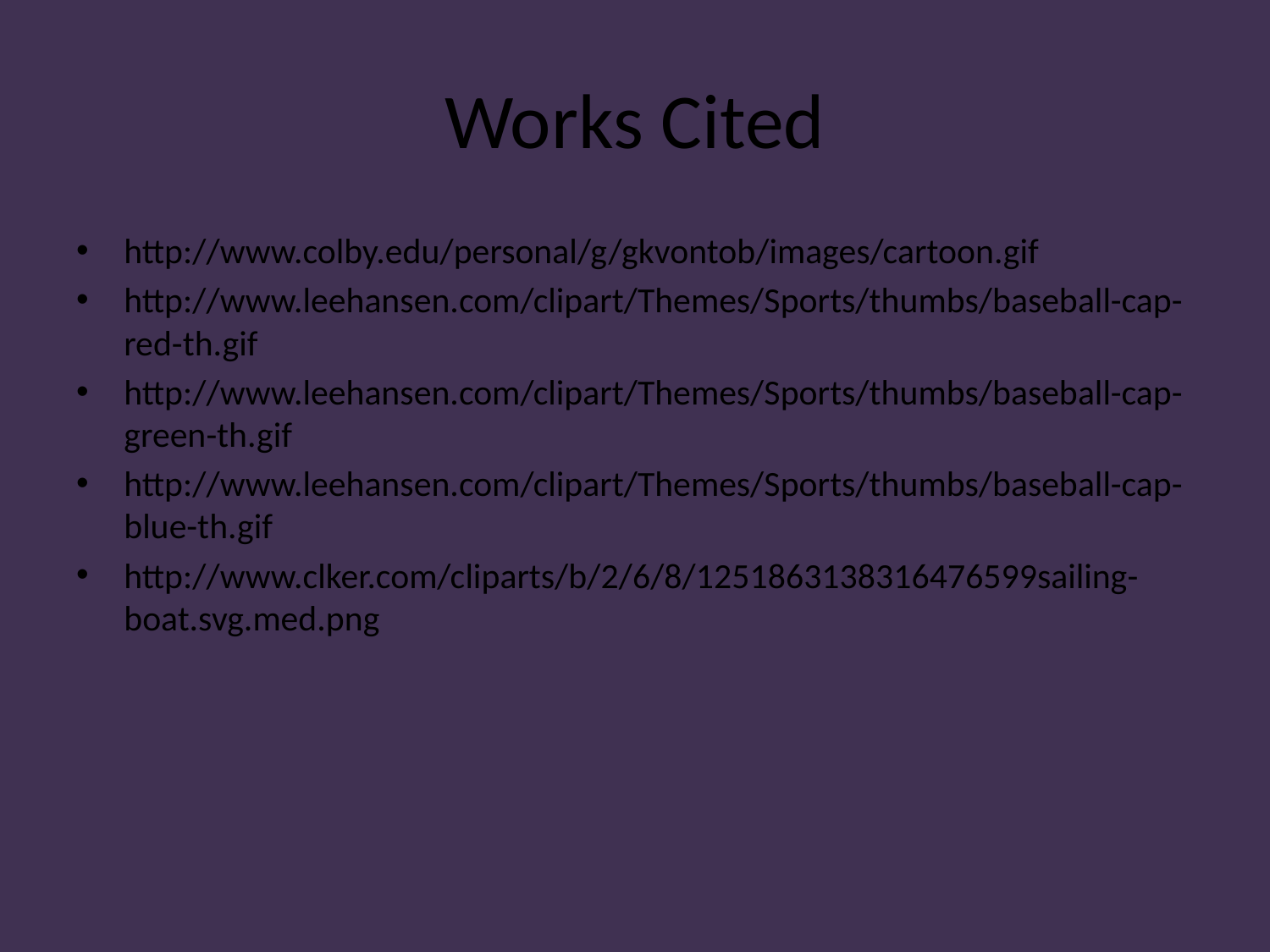

# Works Cited
http://www.colby.edu/personal/g/gkvontob/images/cartoon.gif
http://www.leehansen.com/clipart/Themes/Sports/thumbs/baseball-cap-red-th.gif
http://www.leehansen.com/clipart/Themes/Sports/thumbs/baseball-cap-green-th.gif
http://www.leehansen.com/clipart/Themes/Sports/thumbs/baseball-cap-blue-th.gif
http://www.clker.com/cliparts/b/2/6/8/1251863138316476599sailing-boat.svg.med.png